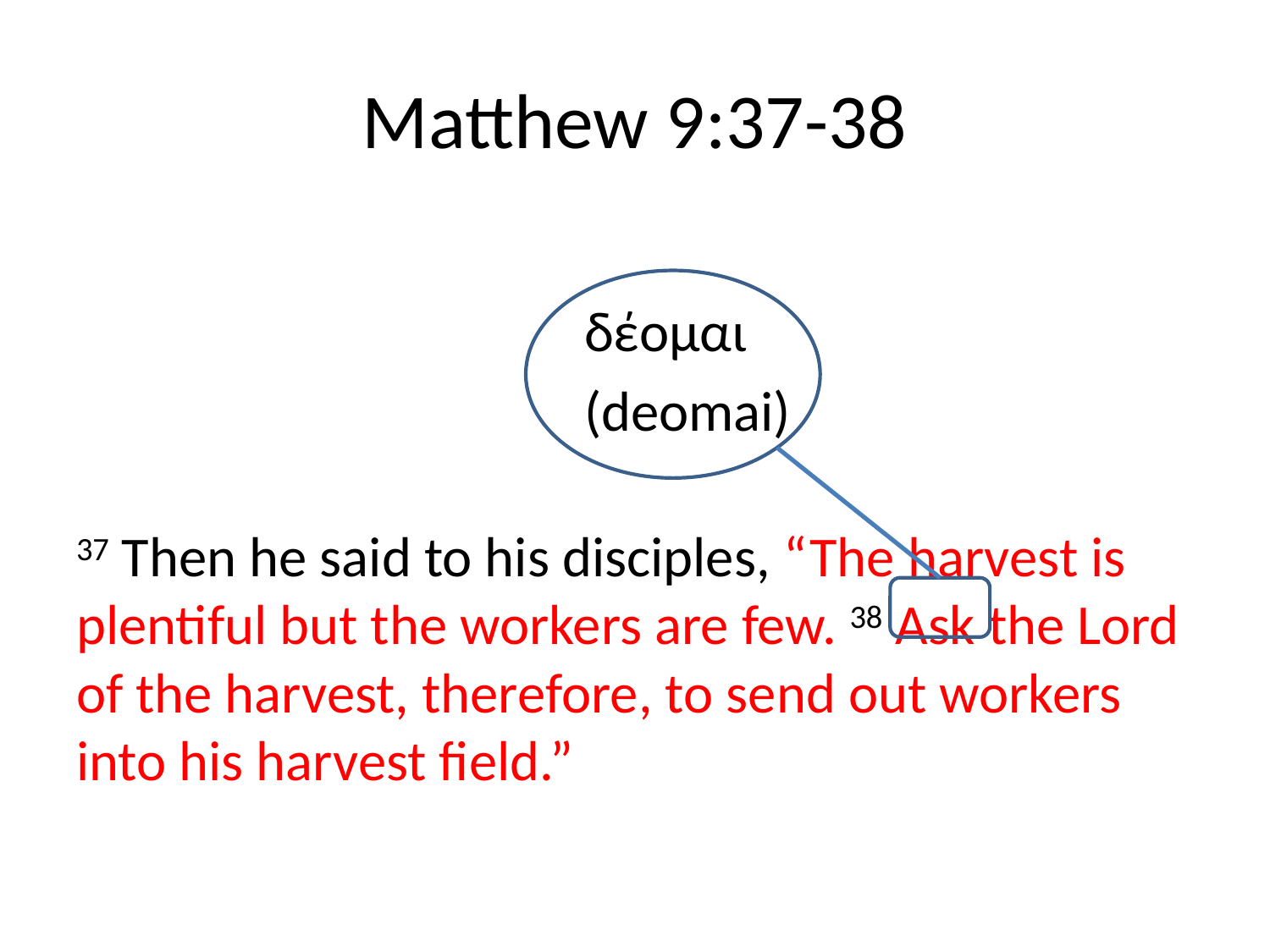

# Matthew 9:37-38

				δέομαι
				(deomai)

37 Then he said to his disciples, “The harvest is plentiful but the workers are few. 38 Ask the Lord of the harvest, therefore, to send out workers into his harvest field.”